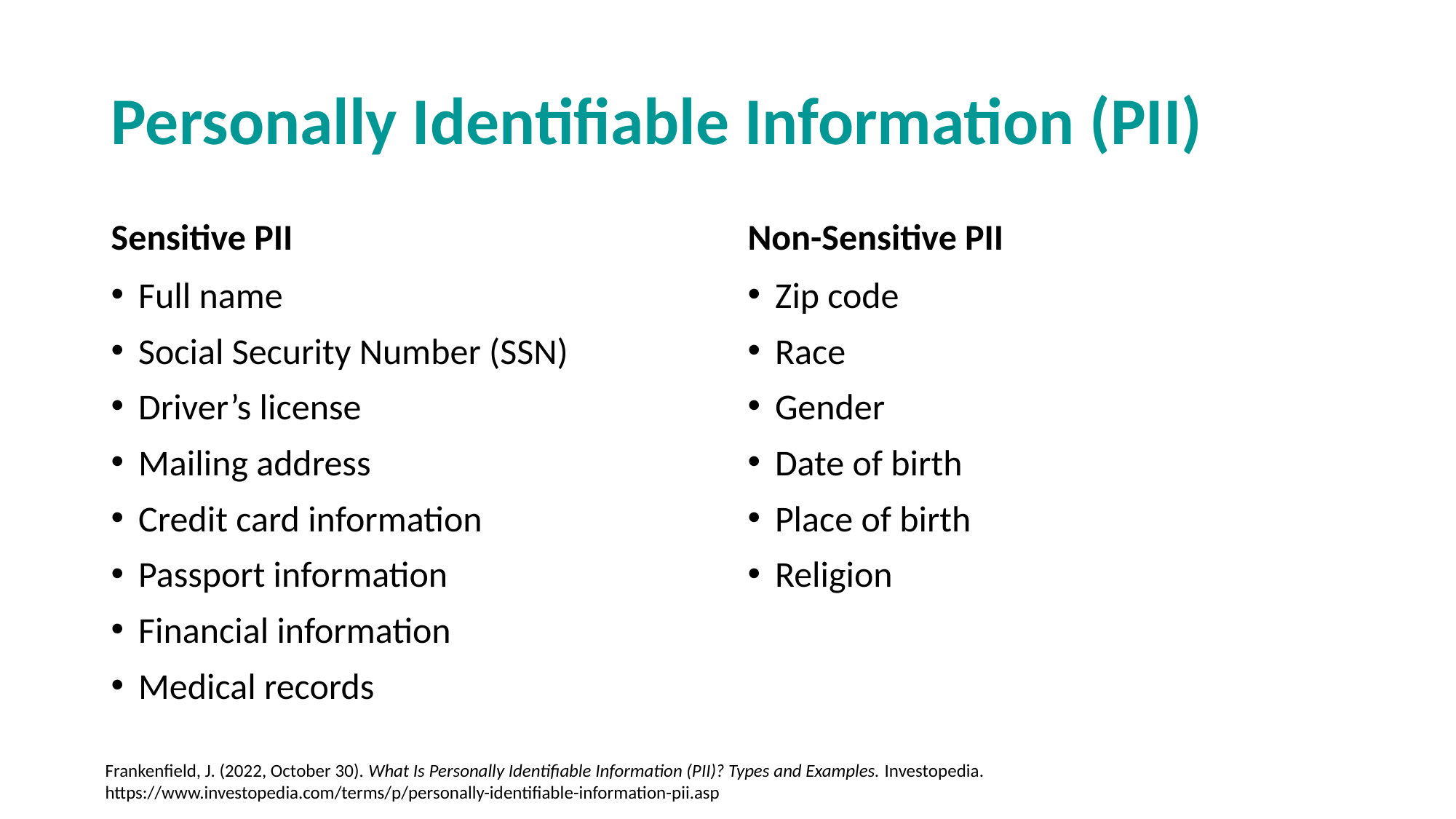

# Personally Identifiable Information (PII)
Sensitive PII
Non-Sensitive PII
Full name
Social Security Number (SSN)
Driver’s license
Mailing address
Credit card information
Passport information
Financial information
Medical records
Zip code
Race
Gender
Date of birth
Place of birth
Religion
Frankenfield, J. (2022, October 30). What Is Personally Identifiable Information (PII)? Types and Examples. Investopedia. https://www.investopedia.com/terms/p/personally-identifiable-information-pii.asp